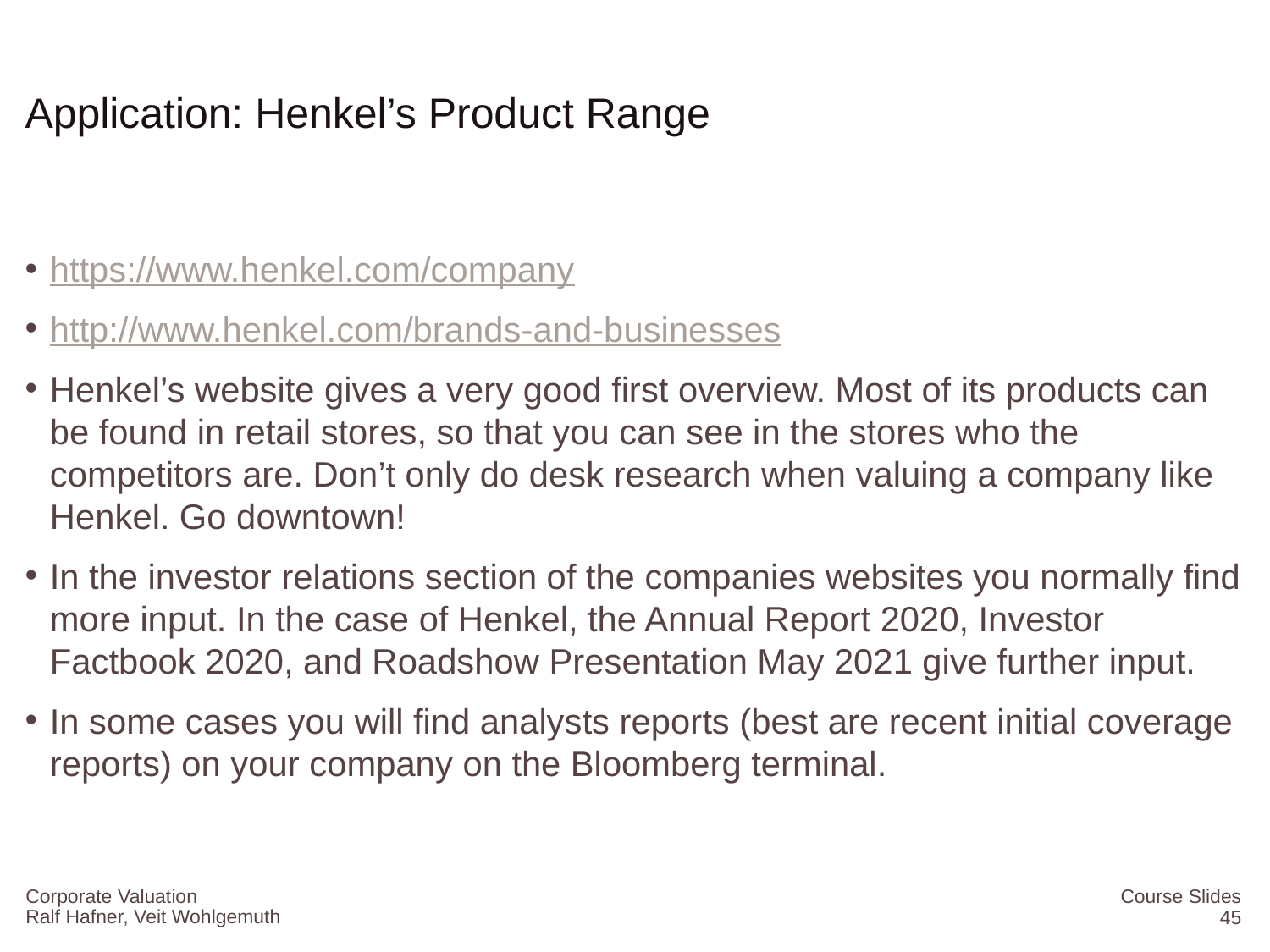

# Application: Henkel’s Product Range
https://www.henkel.com/company
http://www.henkel.com/brands-and-businesses
Henkel’s website gives a very good first overview. Most of its products can be found in retail stores, so that you can see in the stores who the competitors are. Don’t only do desk research when valuing a company like Henkel. Go downtown!
In the investor relations section of the companies websites you normally find more input. In the case of Henkel, the Annual Report 2020, Investor Factbook 2020, and Roadshow Presentation May 2021 give further input.
In some cases you will find analysts reports (best are recent initial coverage reports) on your company on the Bloomberg terminal.
Corporate Valuation
Course Slides
45